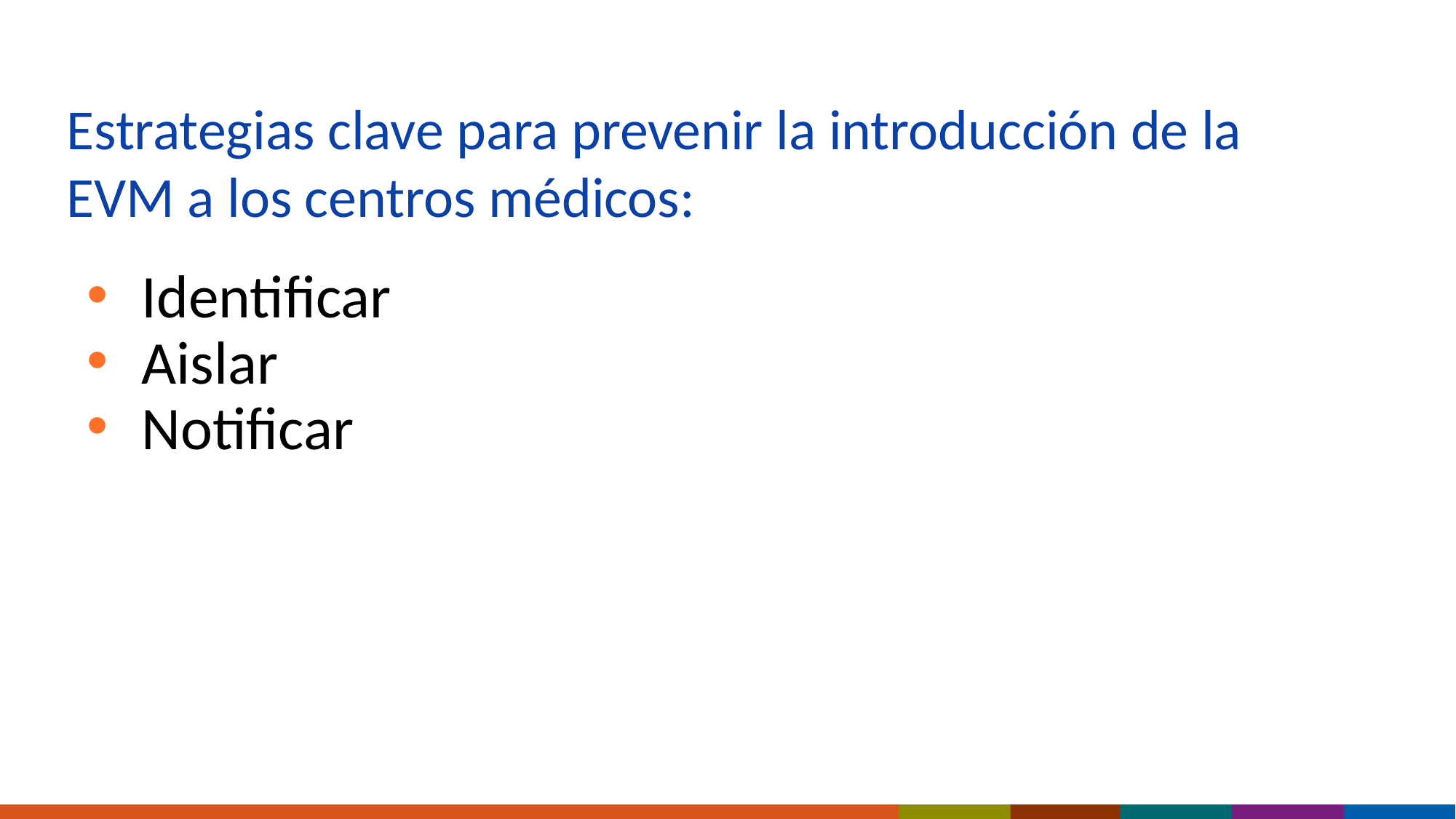

# Estrategias clave para prevenir la introducción de la EVM a los centros médicos:
Identificar
Aislar
Notificar